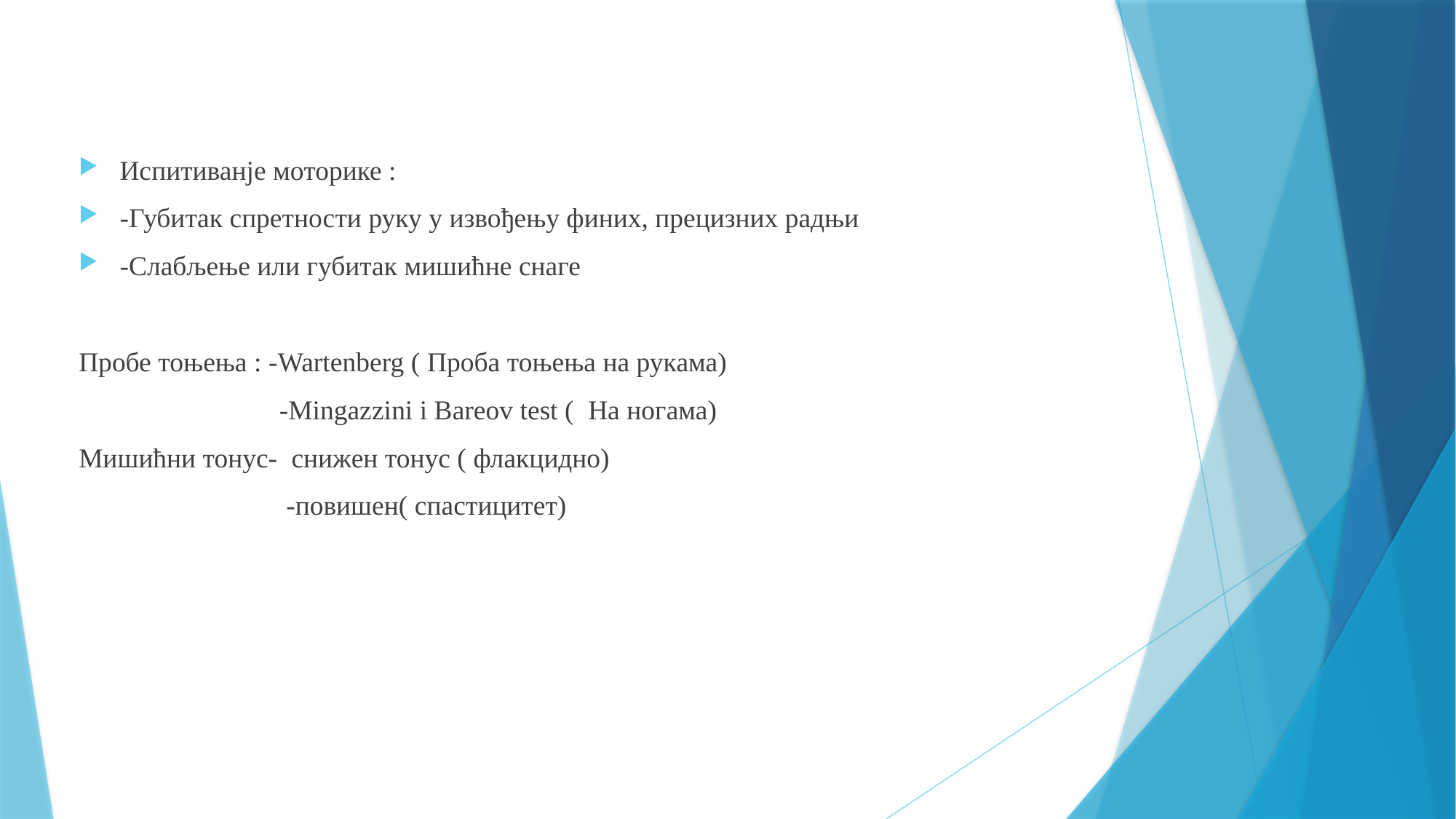

Испитиванје моторике :
-Губитак спретности руку у извођењу финих, прецизних радњи
-Слабљење или губитак мишићне снаге

Пробе тоњења : -Wartenberg ( Проба тоњења на рукама)
                             -Mingazzini i Bareov test (  На ногама)
Мишићни тонус-  снижен тонус ( флакцидно)
                              -повишен( спастицитет)